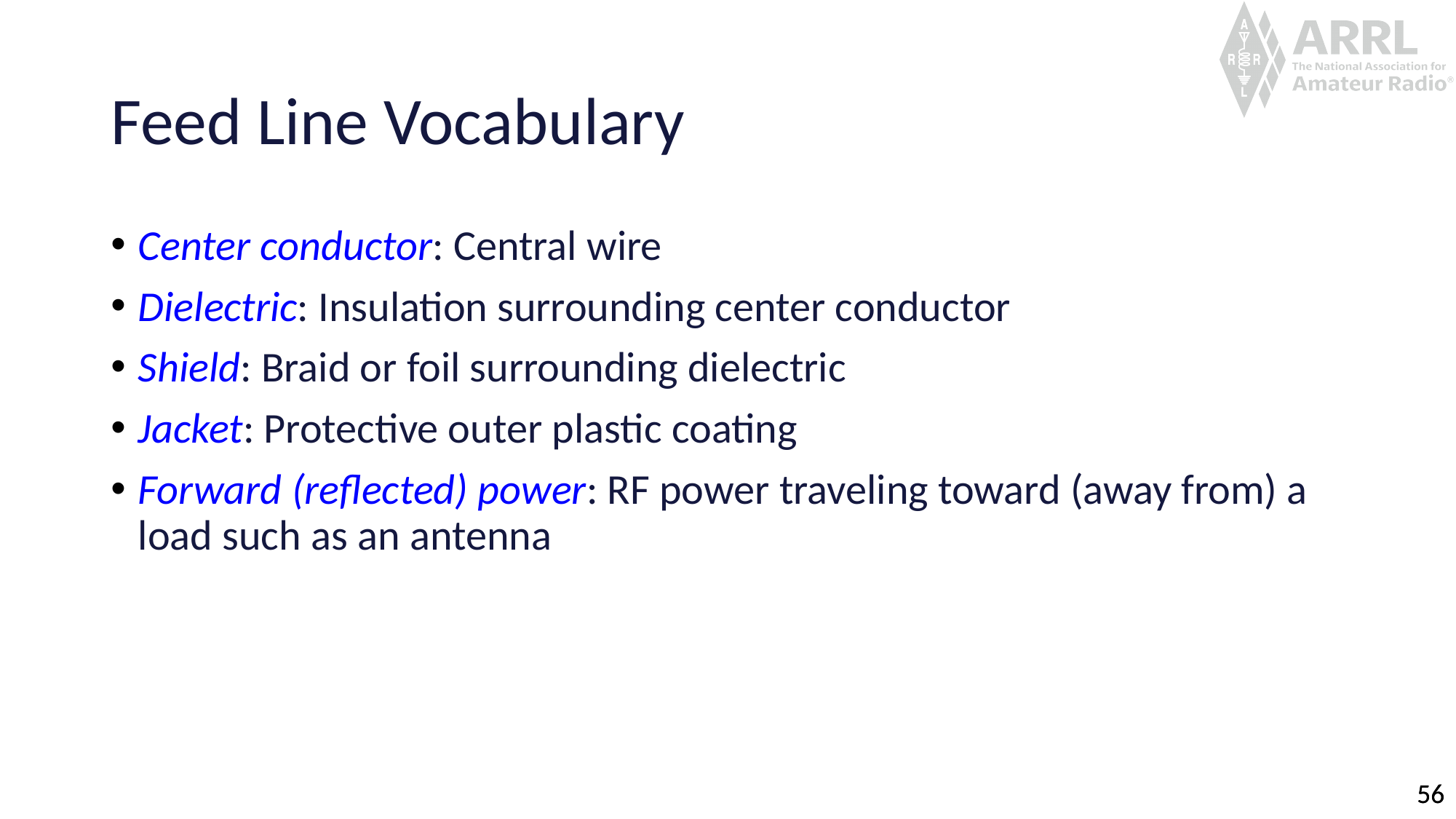

# Feed Line Vocabulary
Center conductor: Central wire
Dielectric: Insulation surrounding center conductor
Shield: Braid or foil surrounding dielectric
Jacket: Protective outer plastic coating
Forward (reflected) power: RF power traveling toward (away from) a load such as an antenna